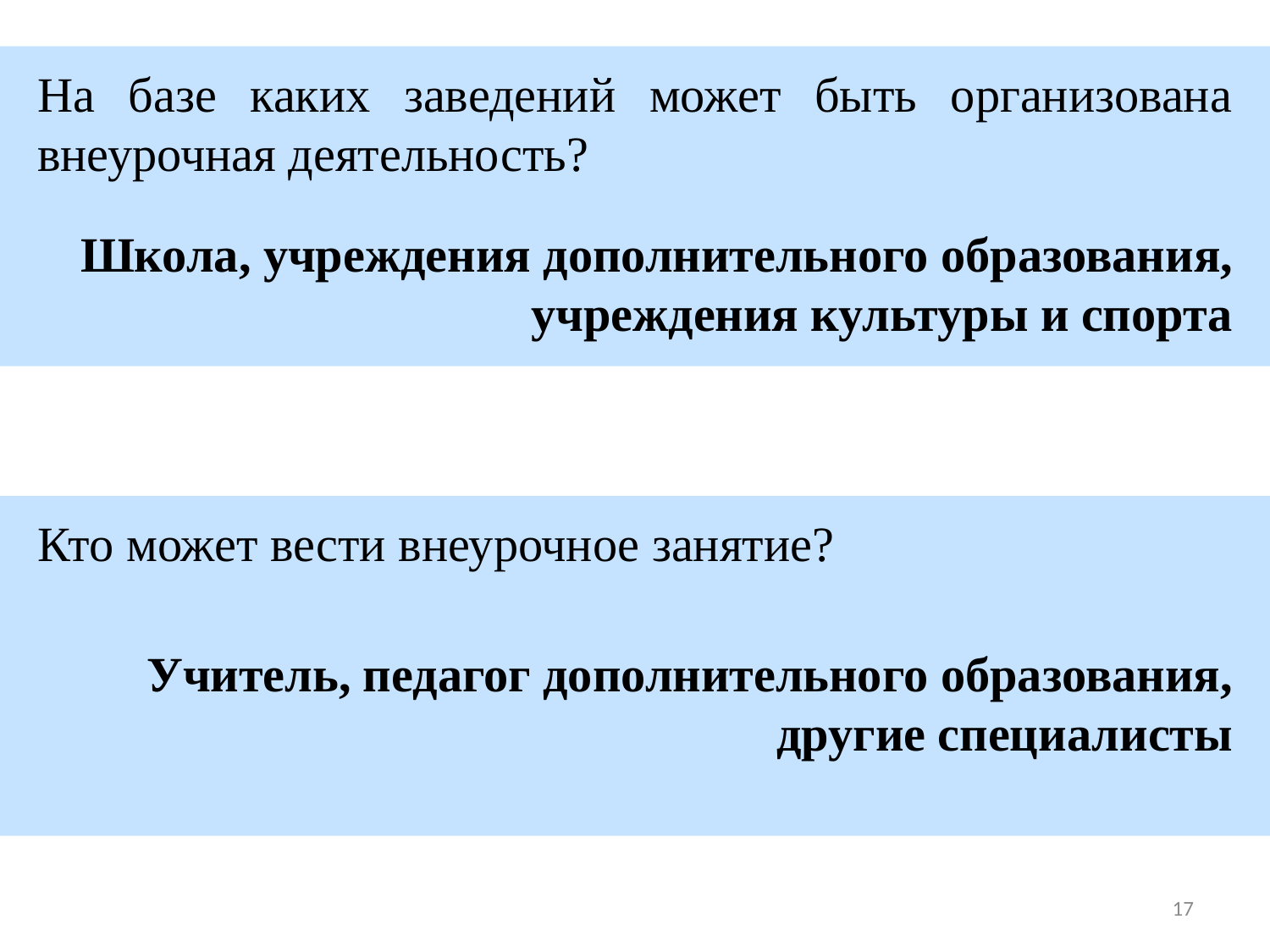

На базе каких заведений может быть организована внеурочная деятельность?
Школа, учреждения дополнительного образования, учреждения культуры и спорта

Кто может вести внеурочное занятие?
Учитель, педагог дополнительного образования, другие специалисты
17